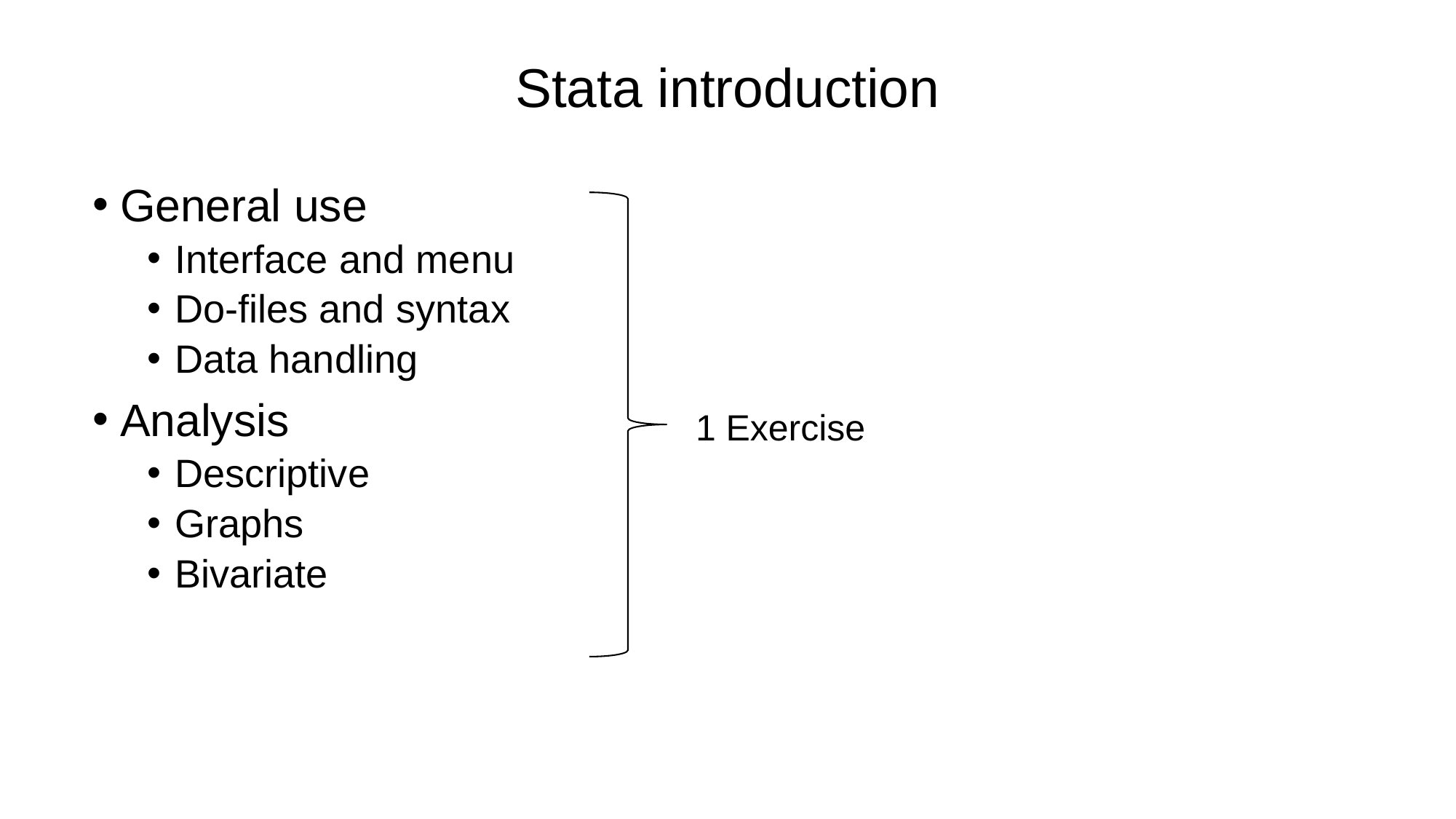

# Stata introduction
General use
Interface and menu
Do-files and syntax
Data handling
Analysis
Descriptive
Graphs
Bivariate

1 Exercise